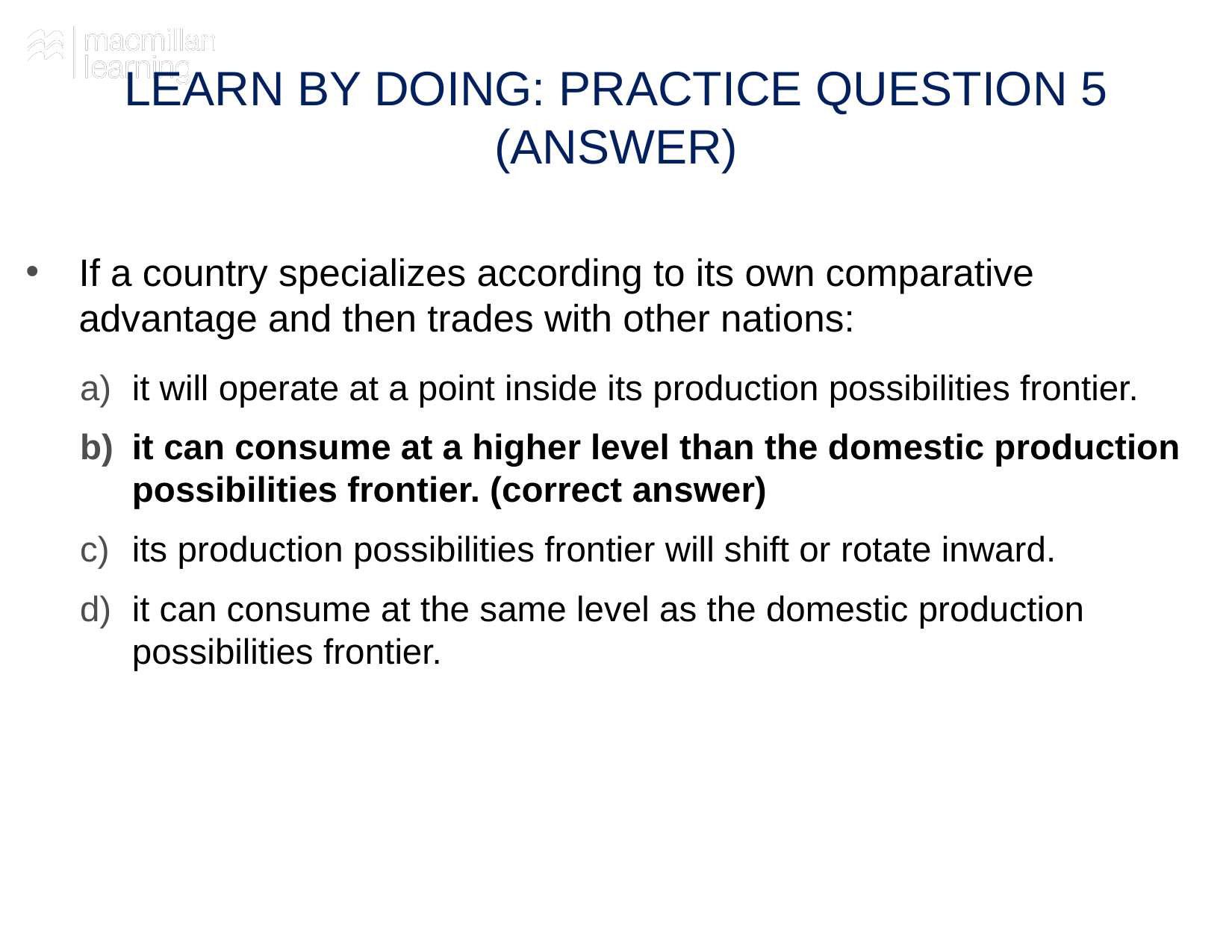

# LEARN BY DOING: PRACTICE QUESTION 5 (ANSWER)
If a country specializes according to its own comparative advantage and then trades with other nations:
it will operate at a point inside its production possibilities frontier.
it can consume at a higher level than the domestic production possibilities frontier. (correct answer)
its production possibilities frontier will shift or rotate inward.
it can consume at the same level as the domestic production possibilities frontier.